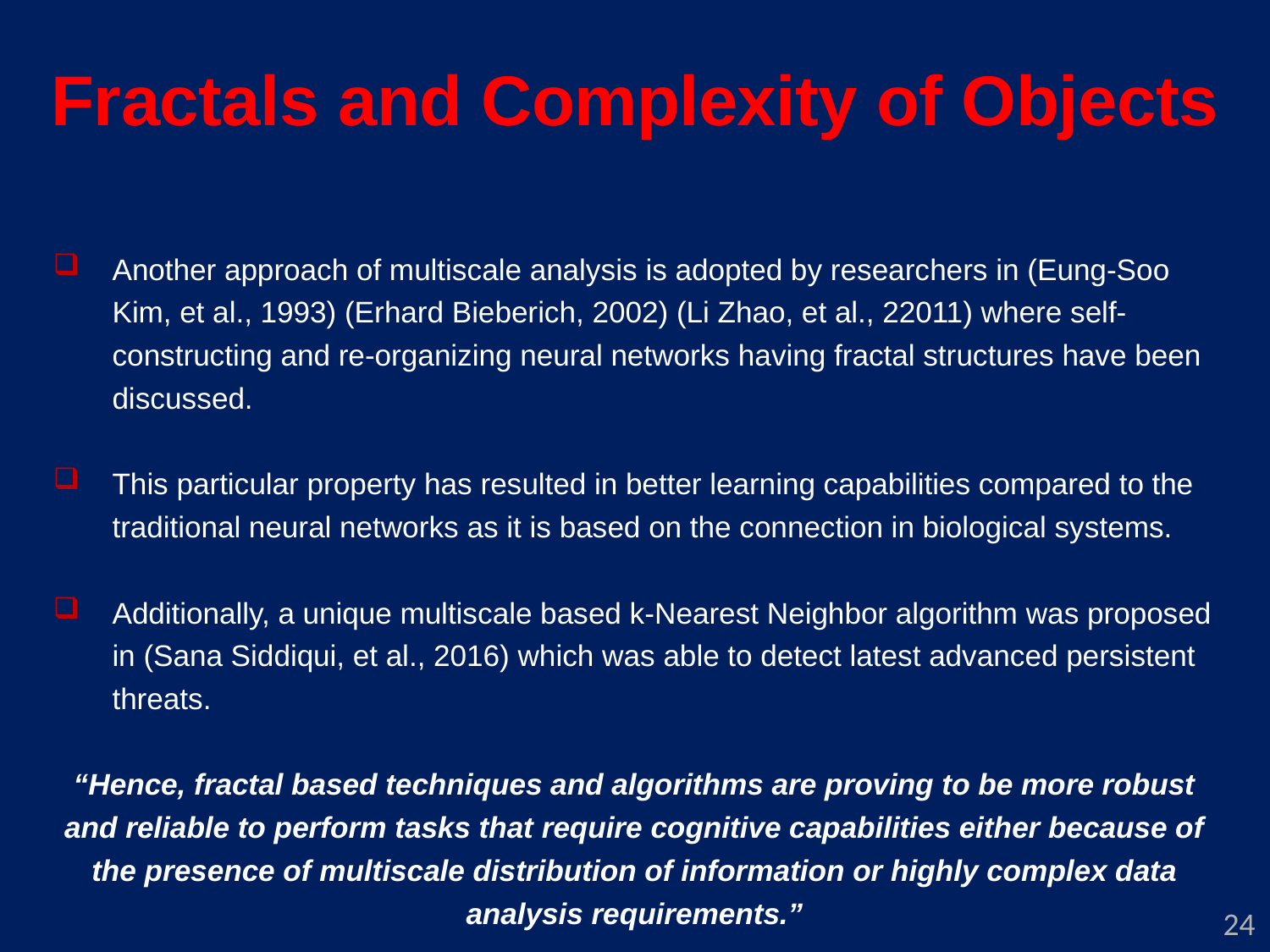

# Fractals and Complexity of Objects
Another approach of multiscale analysis is adopted by researchers in (Eung-Soo Kim, et al., 1993) (Erhard Bieberich, 2002) (Li Zhao, et al., 22011) where self-constructing and re-organizing neural networks having fractal structures have been discussed.

This particular property has resulted in better learning capabilities compared to the traditional neural networks as it is based on the connection in biological systems.

Additionally, a unique multiscale based k-Nearest Neighbor algorithm was proposed in (Sana Siddiqui, et al., 2016) which was able to detect latest advanced persistent threats.

“Hence, fractal based techniques and algorithms are proving to be more robust and reliable to perform tasks that require cognitive capabilities either because of the presence of multiscale distribution of information or highly complex data analysis requirements.”
24